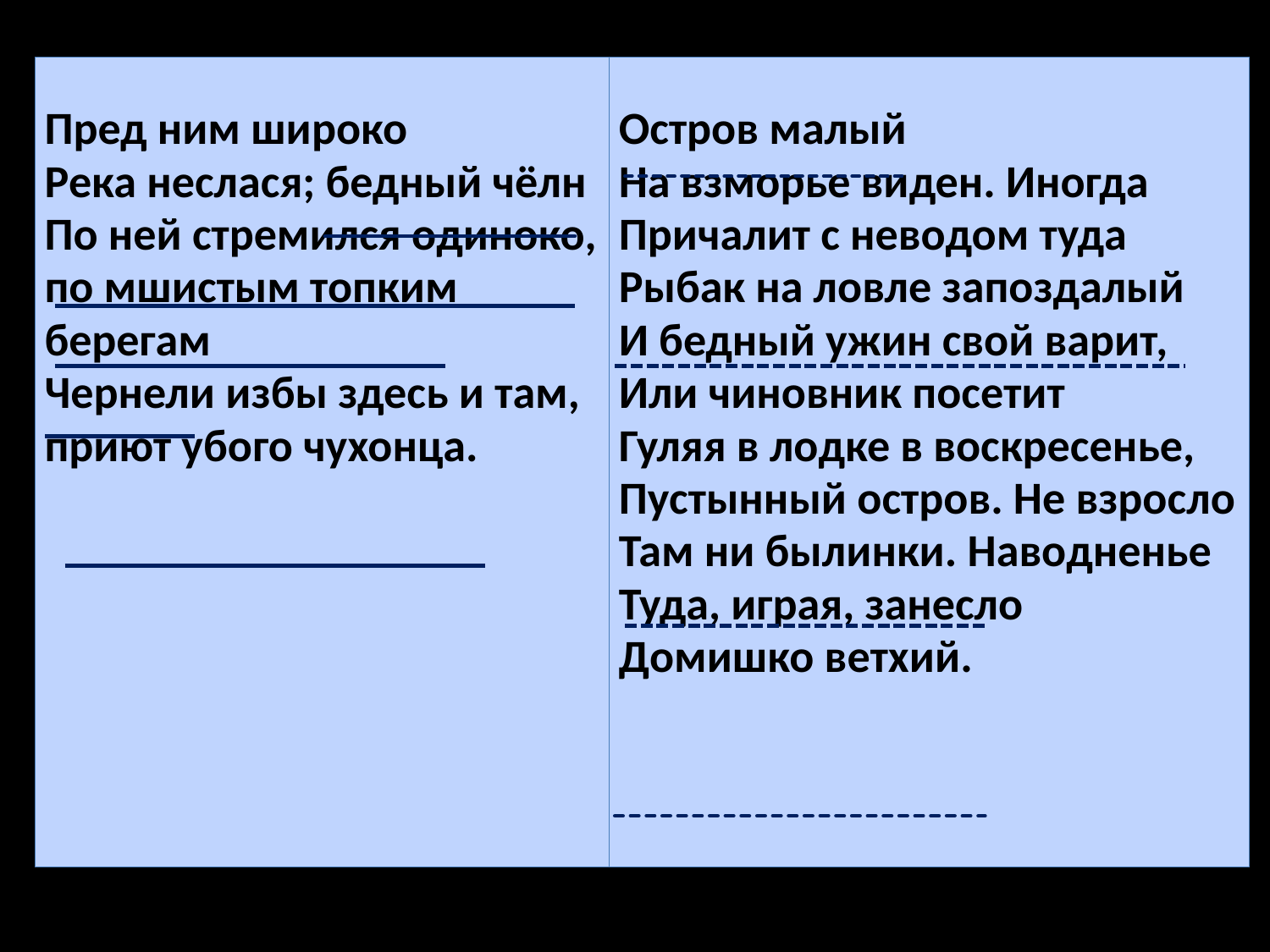

| Пред ним широко Река неслася; бедный чёлн По ней стремился одиноко, по мшистым топким берегам Чернели избы здесь и там, приют убого чухонца. | Остров малый На взморье виден. Иногда Причалит с неводом туда Рыбак на ловле запоздалый И бедный ужин свой варит, Или чиновник посетит Гуляя в лодке в воскресенье, Пустынный остров. Не взросло Там ни былинки. Наводненье Туда, играя, занесло Домишко ветхий. |
| --- | --- |